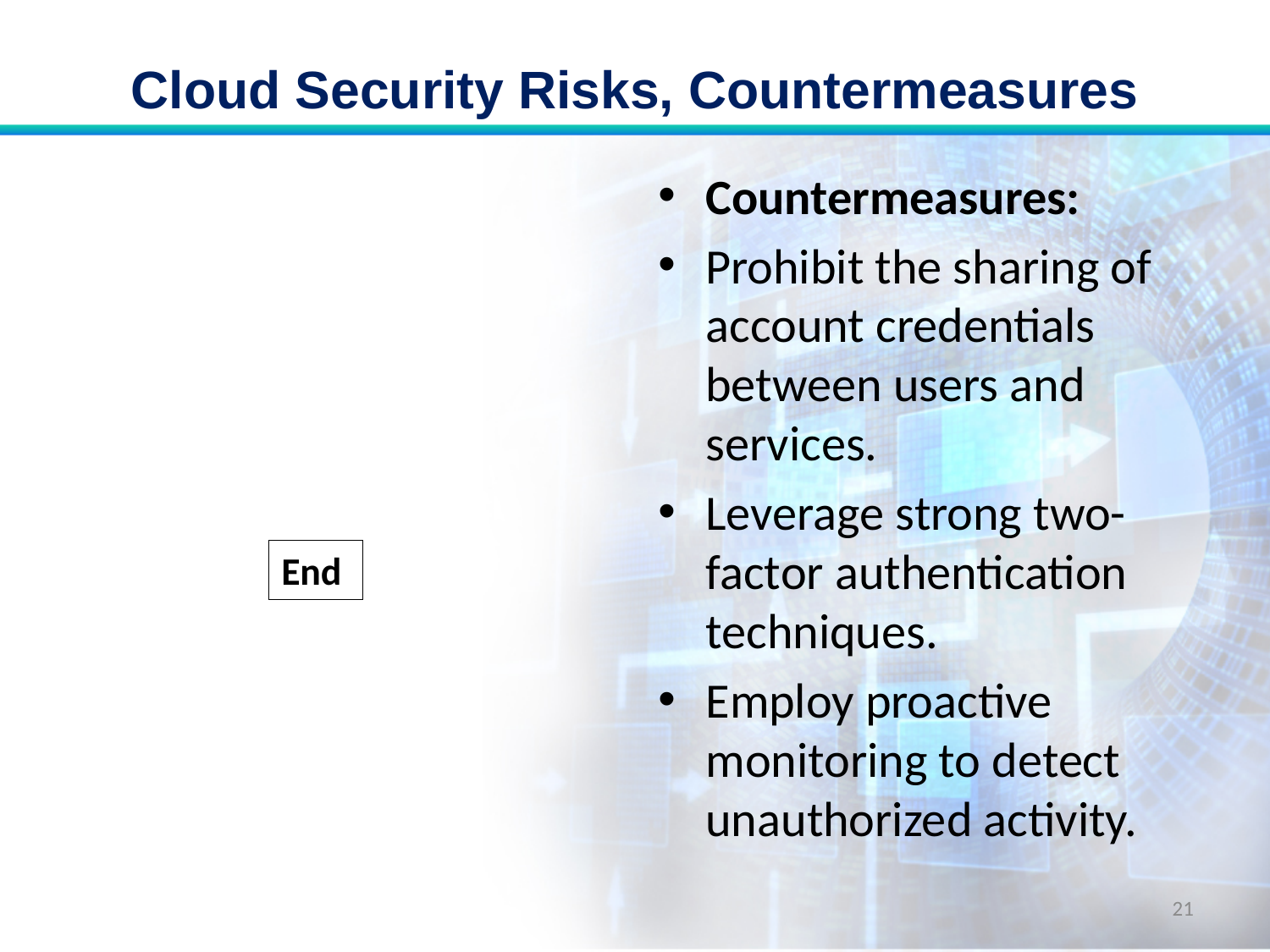

# Cloud Security Risks, Countermeasures
Countermeasures:
Prohibit the sharing of account credentials between users and services.
Leverage strong two-factor authentication techniques.
Employ proactive monitoring to detect unauthorized activity.

End
21